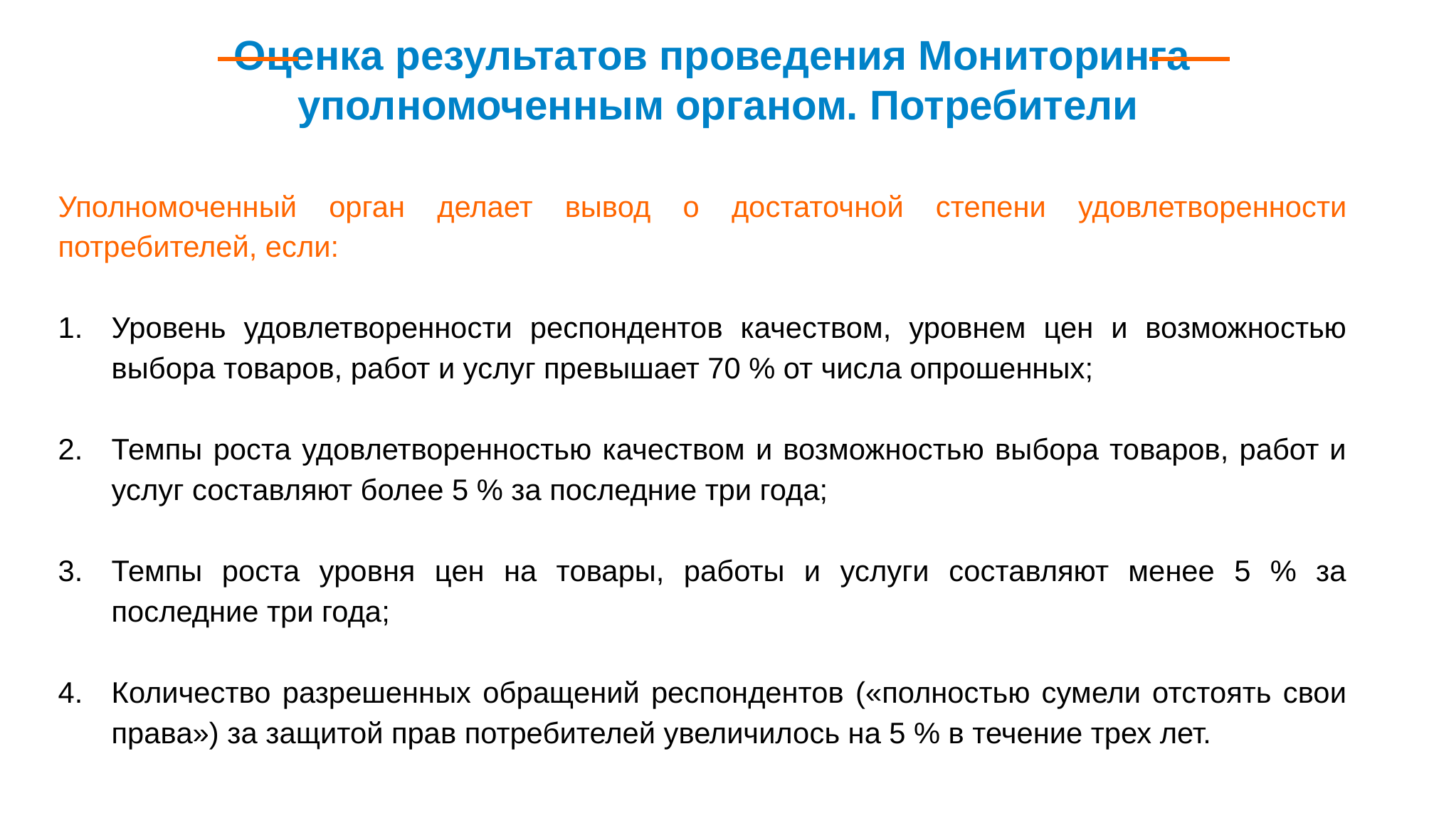

Оценка результатов проведения Мониторинга
уполномоченным органом. Потребители

Уполномоченный орган делает вывод о достаточной степени удовлетворенности потребителей, если:

Уровень удовлетворенности респондентов качеством, уровнем цен и возможностью выбора товаров, работ и услуг превышает 70 % от числа опрошенных;

Темпы роста удовлетворенностью качеством и возможностью выбора товаров, работ и услуг составляют более 5 % за последние три года;

Темпы роста уровня цен на товары, работы и услуги составляют менее 5 % за последние три года;

Количество разрешенных обращений респондентов («полностью сумели отстоять свои права») за защитой прав потребителей увеличилось на 5 % в течение трех лет.